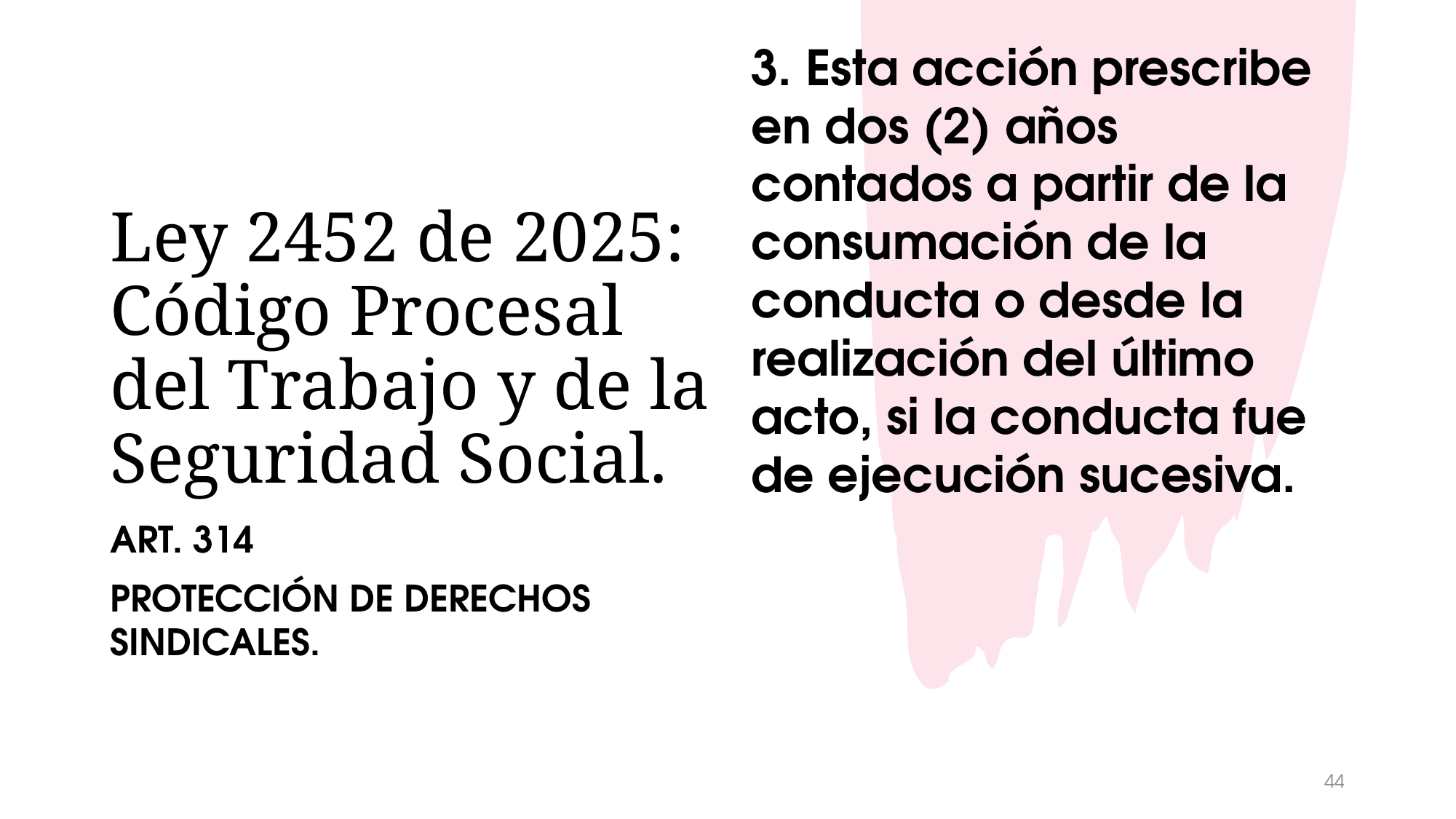

3. Esta acción prescribe en dos (2) años contados a partir de la consumación de la conducta o desde la realización del último acto, si la conducta fue de ejecución sucesiva.
# Ley 2452 de 2025: Código Procesal del Trabajo y de la Seguridad Social.
Art. 314
Protección de derechos sindicales.
44